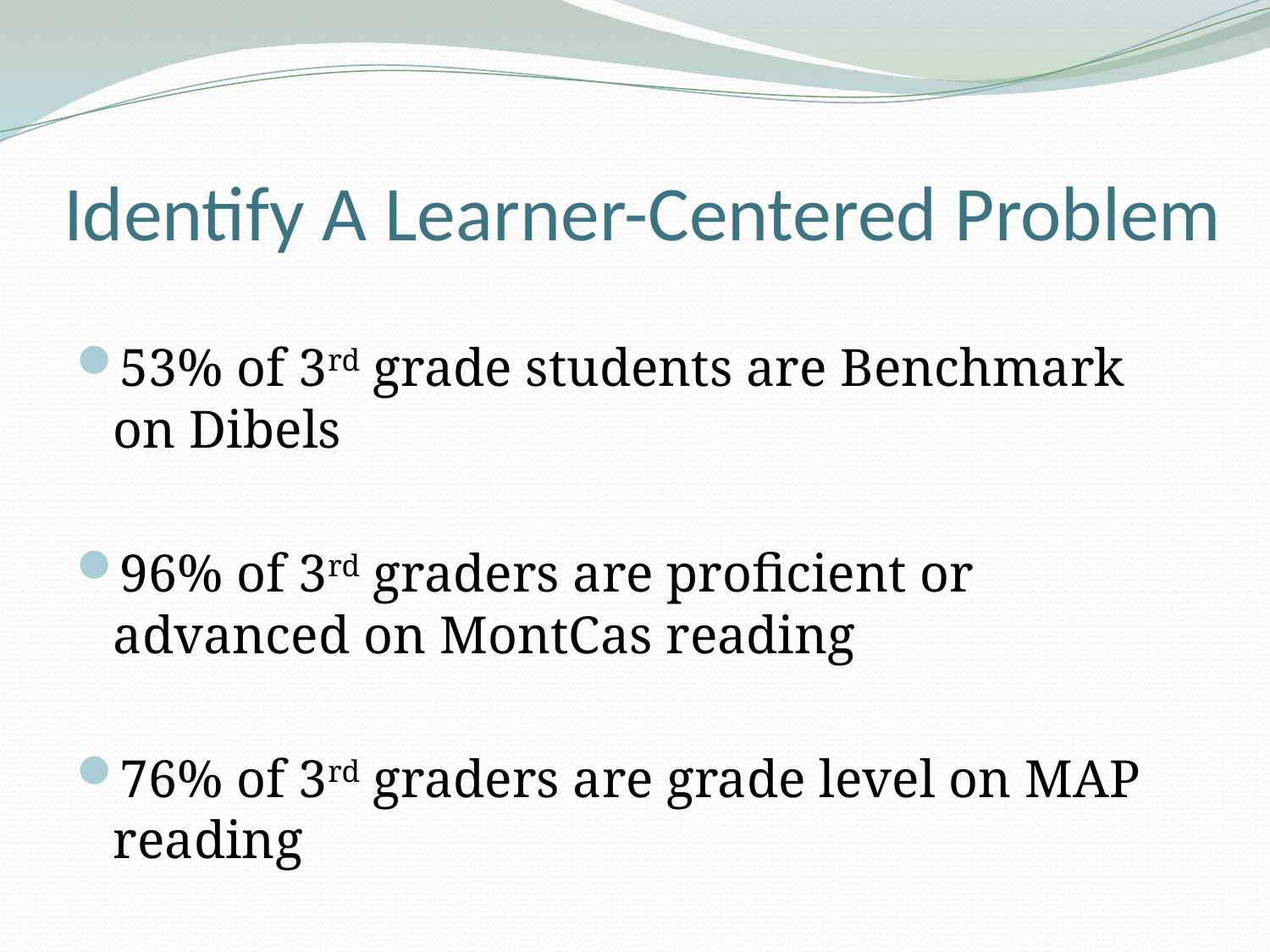

# Identify A Learner-Centered Problem

53% of 3rd grade students are Benchmark on Dibels

96% of 3rd graders are proficient or advanced on MontCas reading

76% of 3rd graders are grade level on MAP reading